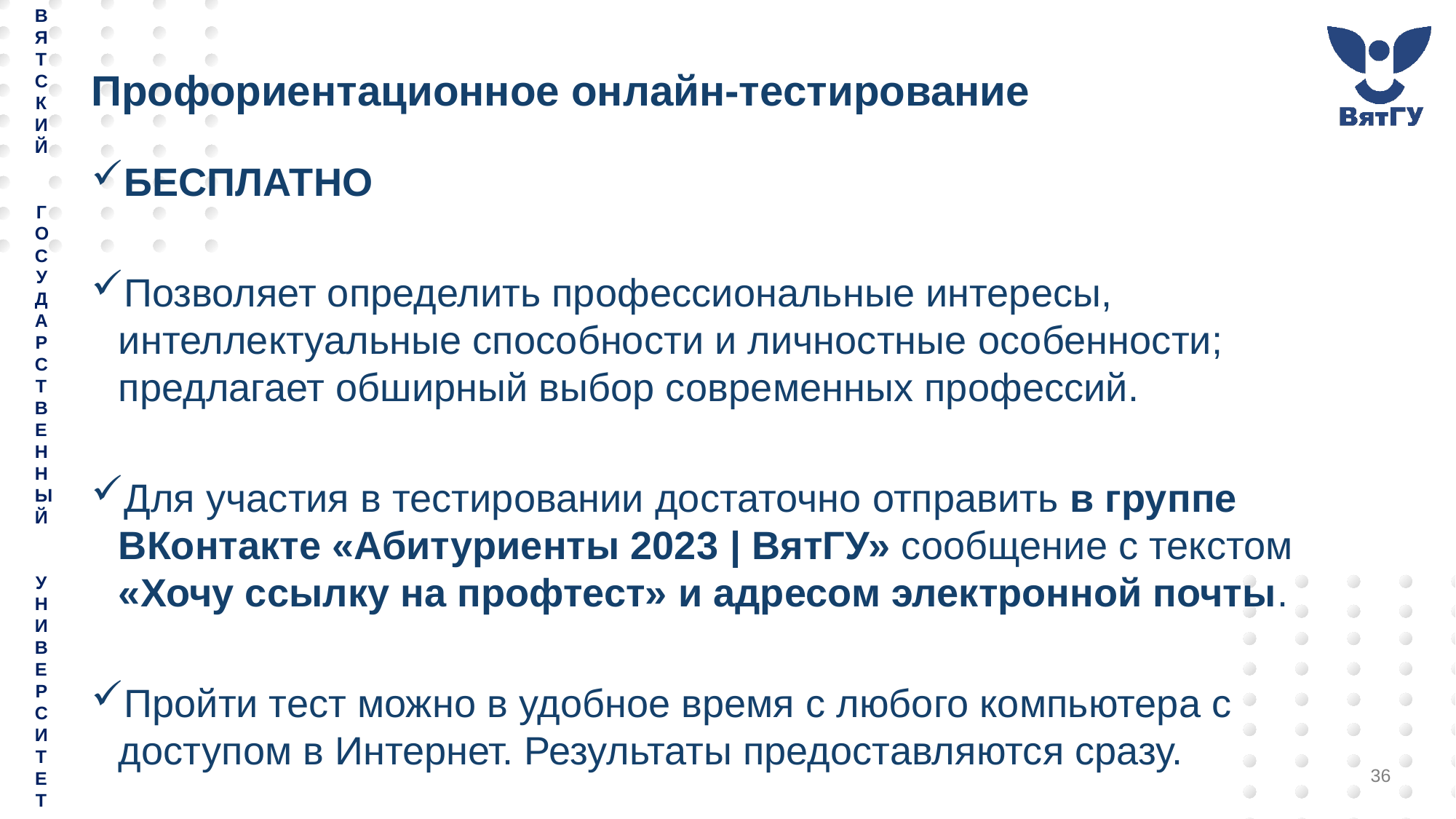

# Профориентационное онлайн-тестирование
БЕСПЛАТНО

Позволяет определить профессиональные интересы, интеллектуальные способности и личностные особенности; предлагает обширный выбор современных профессий.

Для участия в тестировании достаточно отправить в группе ВКонтакте «Абитуриенты 2023 | ВятГУ» сообщение с текстом «Хочу ссылку на профтест» и адресом электронной почты.

Пройти тест можно в удобное время с любого компьютера с доступом в Интернет. Результаты предоставляются сразу.
36